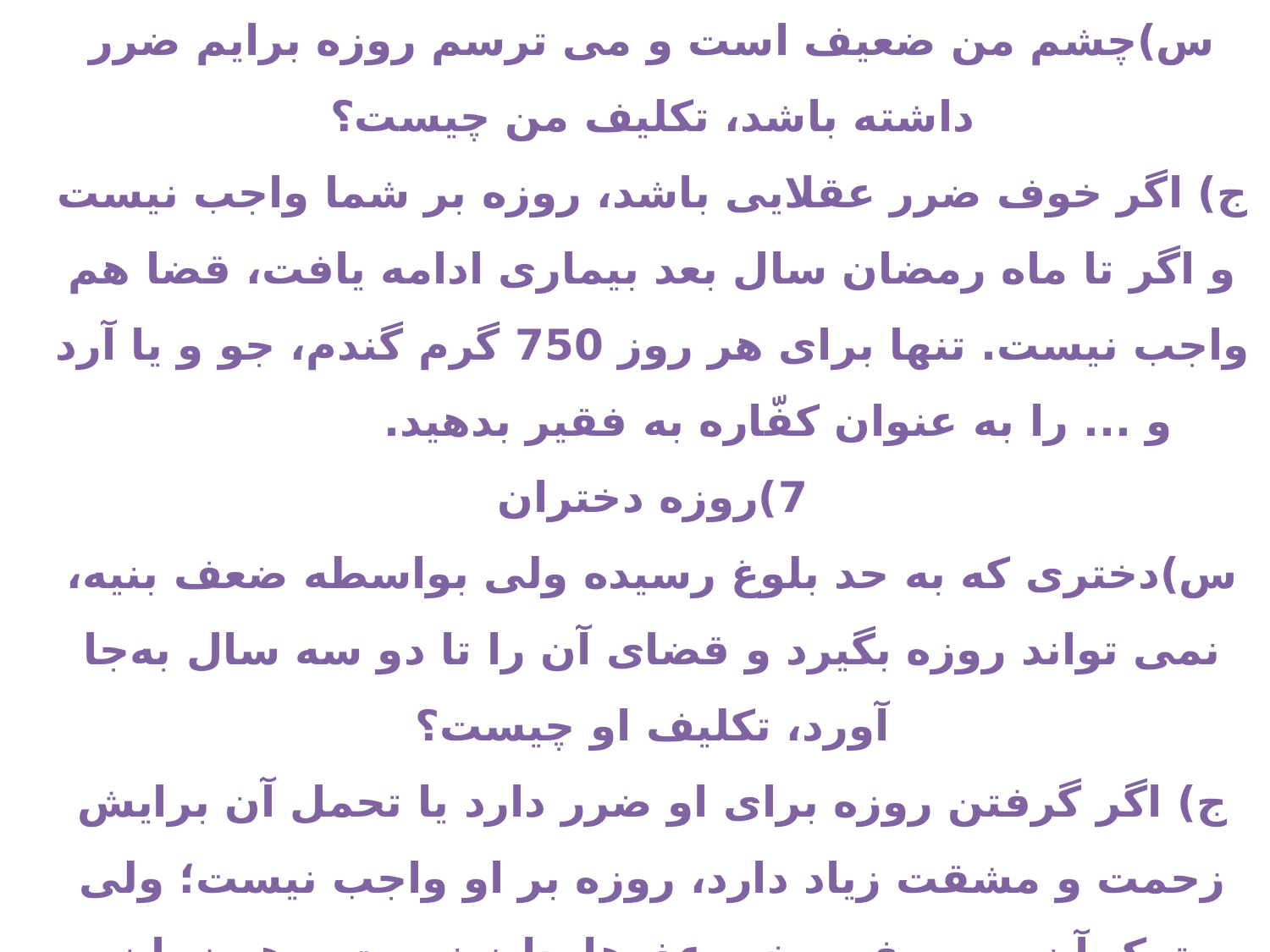

6)روزه و ضعف چشم
س)چشم من ضعیف است و می ترسم روزه برایم ضرر داشته باشد، تکلیف من چیست؟
ج) اگر خوف ضرر عقلایی باشد، روزه بر شما واجب نیست و اگر تا ماه رمضان سال بعد بیماری ادامه یافت، قضا هم واجب نیست. تنها برای هر روز 750 گرم گندم، جو و یا آرد و ... را به عنوان کفّاره به فقیر بدهید.
7)روزه دختران
س)دختری که به حد بلوغ رسیده ولی بواسطه ضعف بنیه، نمی تواند روزه بگیرد و قضای آن را تا دو سه سال به‌جا آورد، تکلیف او چیست؟
ج) اگر گرفتن روزه برای او ضرر دارد یا تحمل آن برایش زحمت و مشقت زیاد دارد، روزه بر او واجب نیست؛ ولی ترک آن به صرف برخی عذرها جایز نیست و هر زمان توانست باید قضای آن را به‌جا آورد.